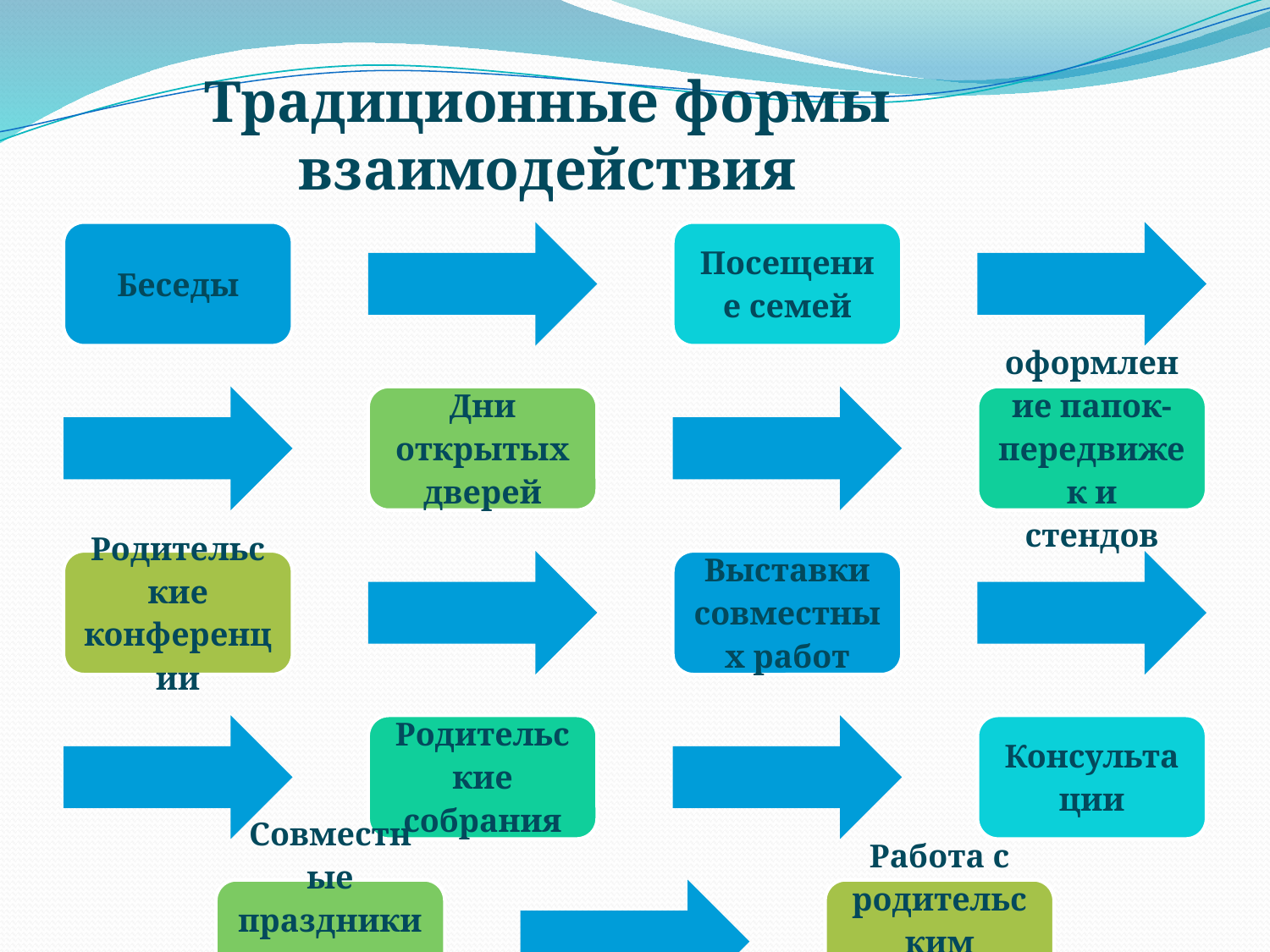

Традиционные формы взаимодействия
Беседы
Посещение семей
Дни открытых дверей
Родительские конференции
Выставки совместных работ
Консультации
оформление папок-передвижек и стендов